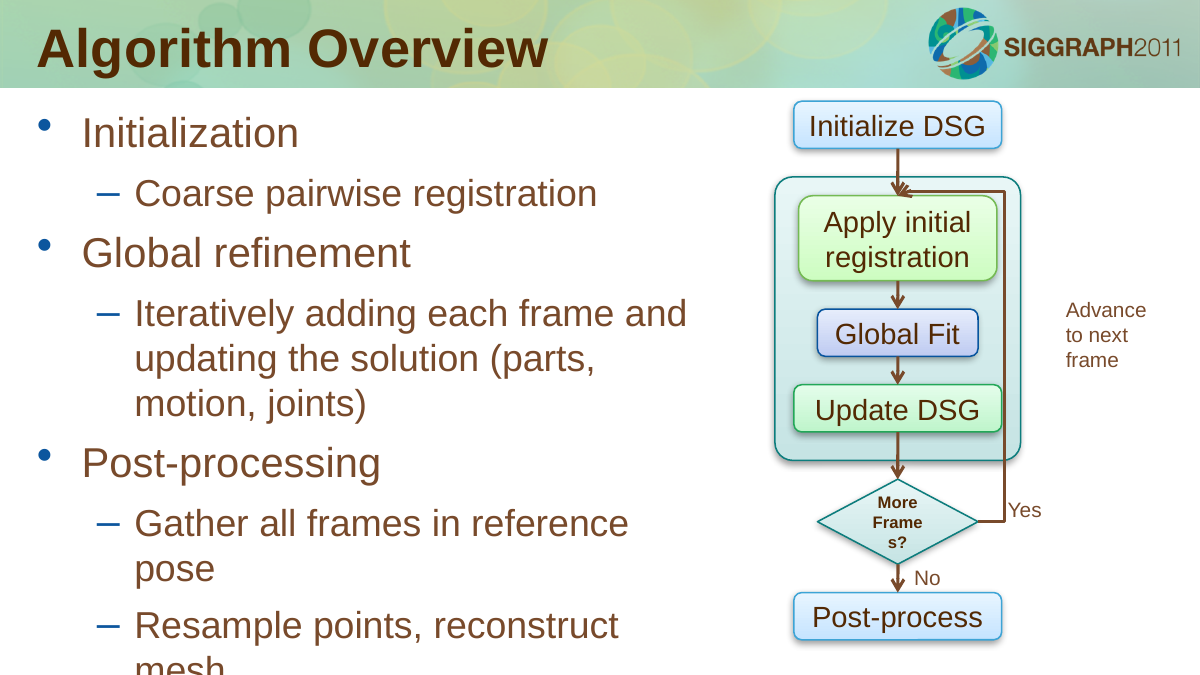

# Algorithm Overview
Initialization
Coarse pairwise registration
Global refinement
Iteratively adding each frame and updating the solution (parts, motion, joints)
Post-processing
Gather all frames in reference pose
Resample points, reconstruct mesh

Initialize DSG

Apply initial registration
Advance
to next
frame
Global Fit
Update DSG
More Frames?
Yes
No
Post-process